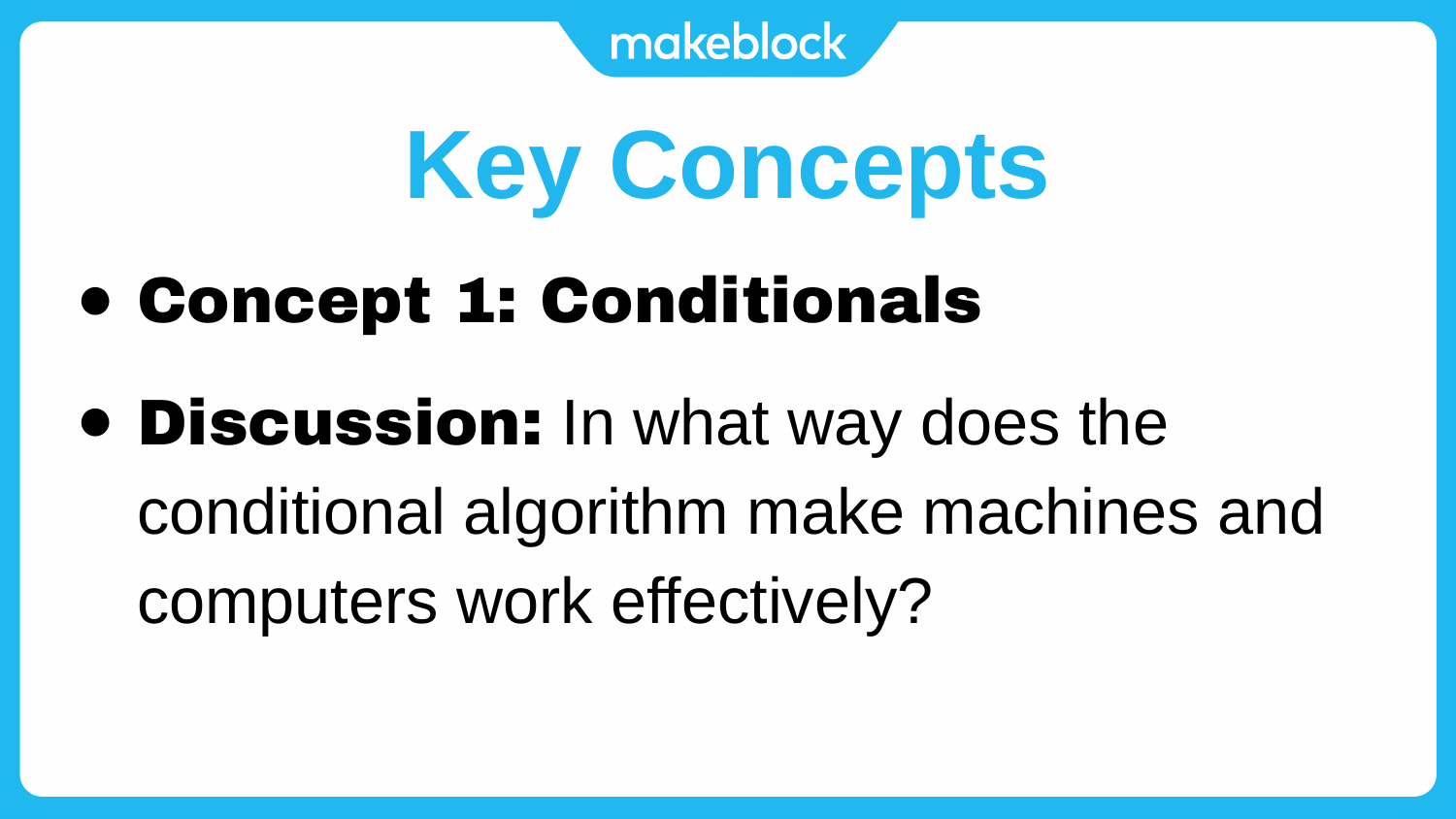

# Key Concepts
Concept 1: Conditionals
Discussion: In what way does the conditional algorithm make machines and computers work effectively?